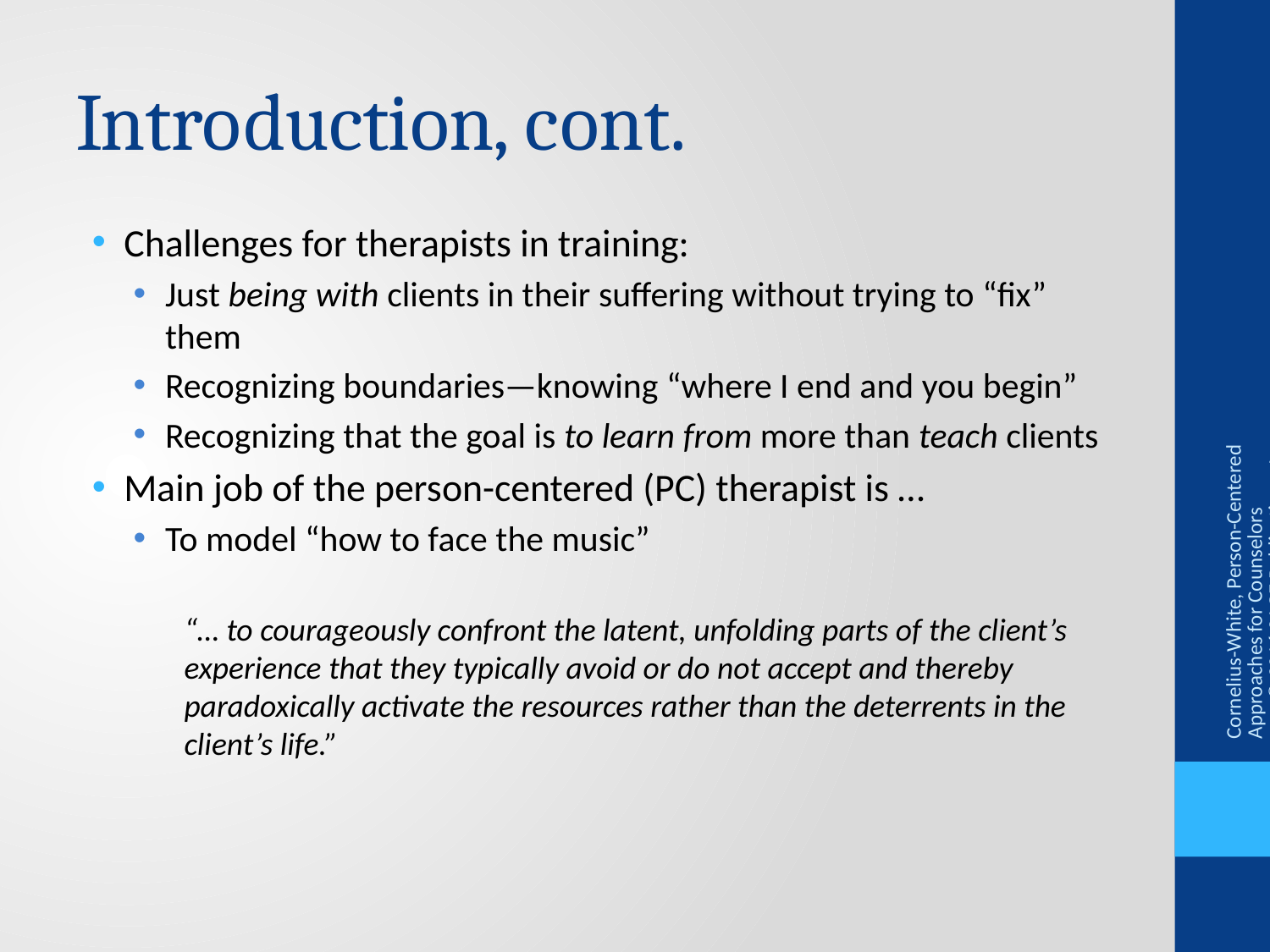

# Introduction, cont.
Challenges for therapists in training:
Just being with clients in their suffering without trying to “fix” them
Recognizing boundaries—knowing “where I end and you begin”
Recognizing that the goal is to learn from more than teach clients
Main job of the person-centered (PC) therapist is …
To model “how to face the music”

“… to courageously confront the latent, unfolding parts of the client’s experience that they typically avoid or do not accept and thereby paradoxically activate the resources rather than the deterrents in the client’s life.”

Cornelius-White, Person-Centered Approaches for Counselors                      © 2016 SAGE Publications, Inc.